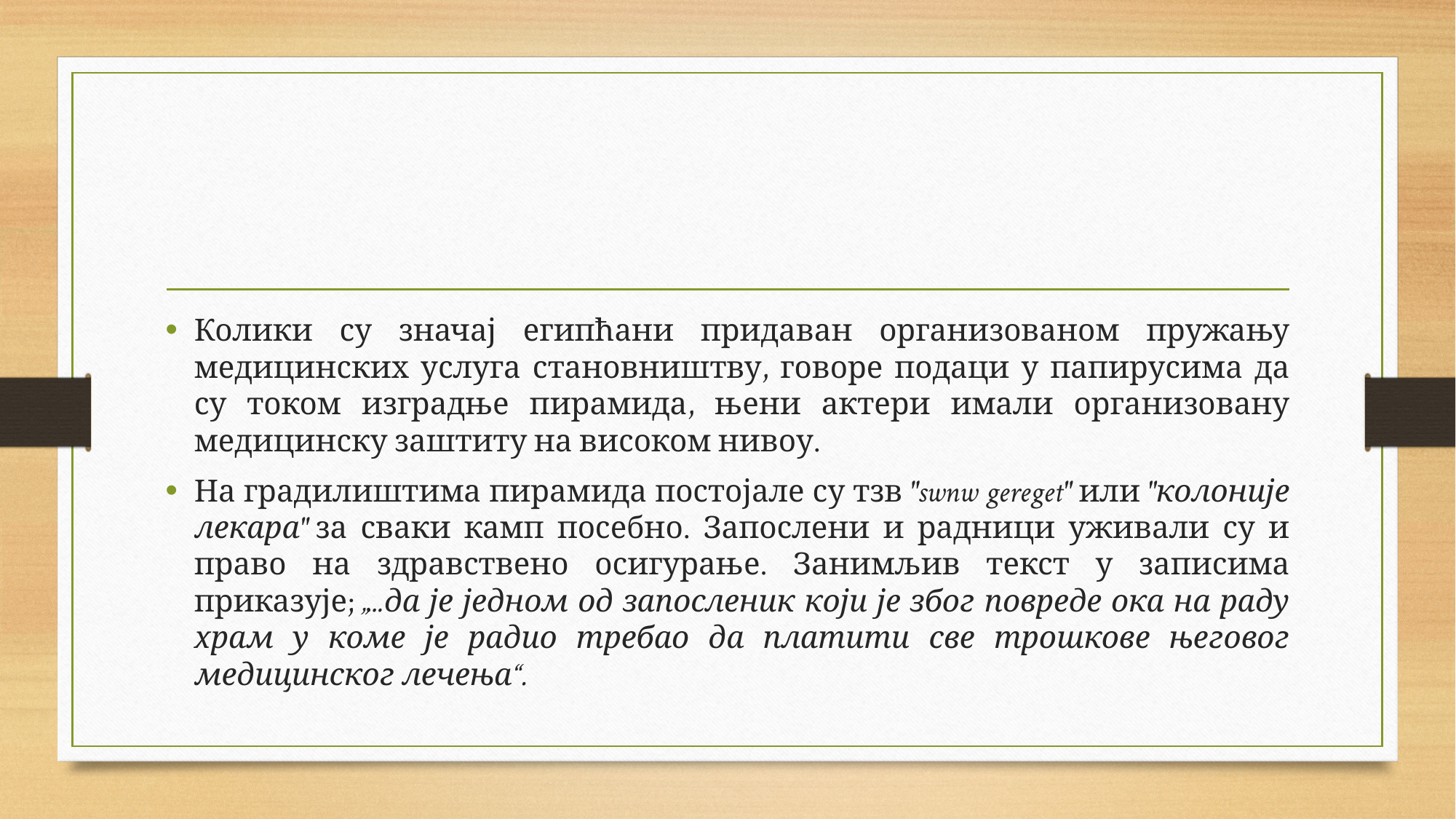

Колики су значај египћани придаван организованом пружању медицинских услуга становништву, говоре подаци у папирусима да су током изградње пирамида, њени актери имали организовану медицинску заштиту на високом нивоу.
На градилиштима пирамида постојале су тзв "swnw gereget" или "колоније лекара" за сваки камп посебно. Запослени и радници уживали су и право на здравствено осигурање. Занимљив текст у записима приказује; „...да је једном од запосленик који је због повреде ока на раду храм у коме је радио требао да платити све трошкове његовог медицинског лечења“.